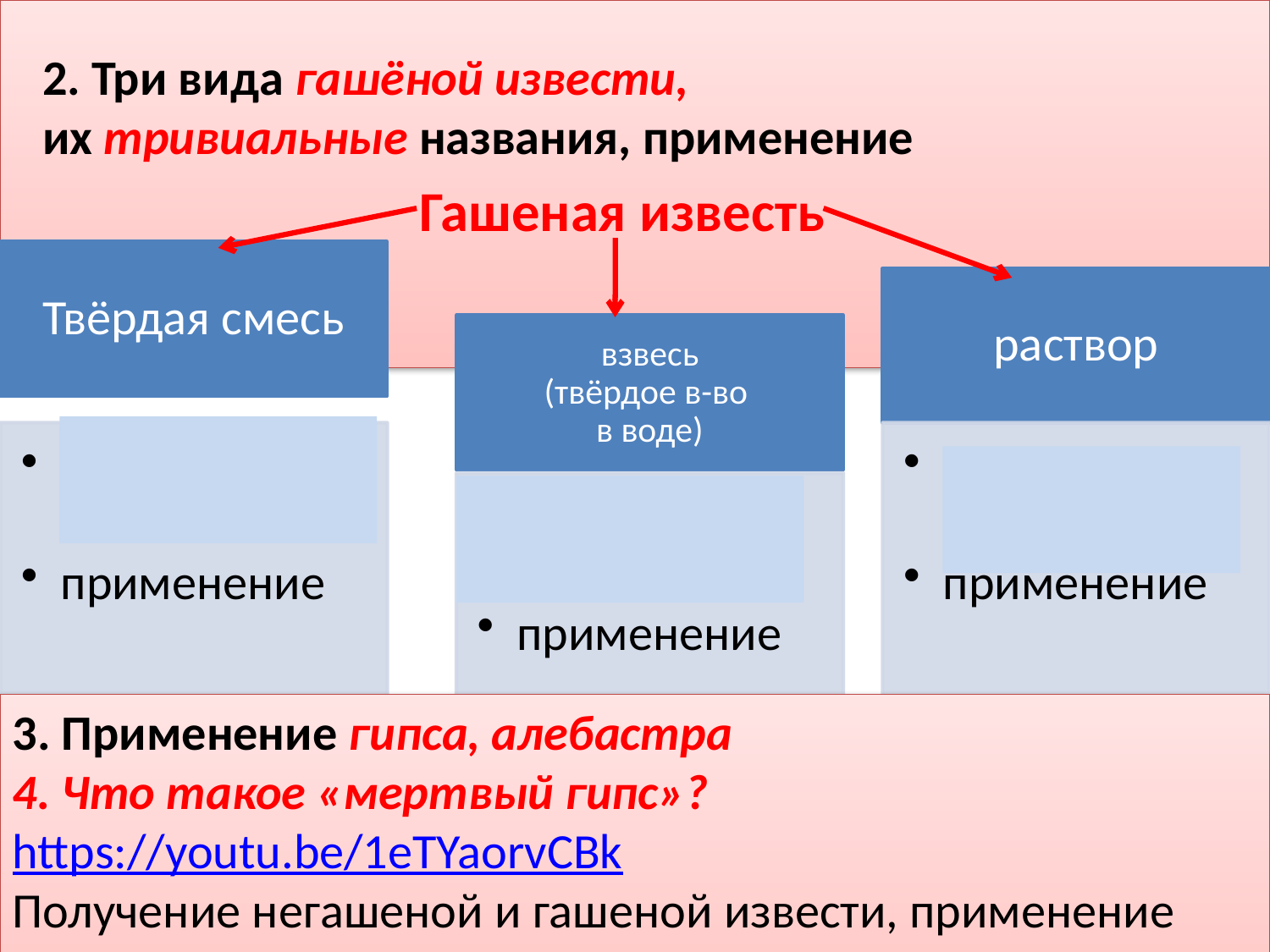

2. Три вида гашёной извести,
их тривиальные названия, применение

Гашеная известь
Твёрдая смесь
Известковое тесто
применение
взвесь
(твёрдое в-во
в воде)
известковое молоко
применение
раствор
известковая вода
применение

3. Применение гипса, алебастра
4. Что такое «мертвый гипс»?
https://youtu.be/1eTYaorvCBk
Получение негашеной и гашеной извести, применение